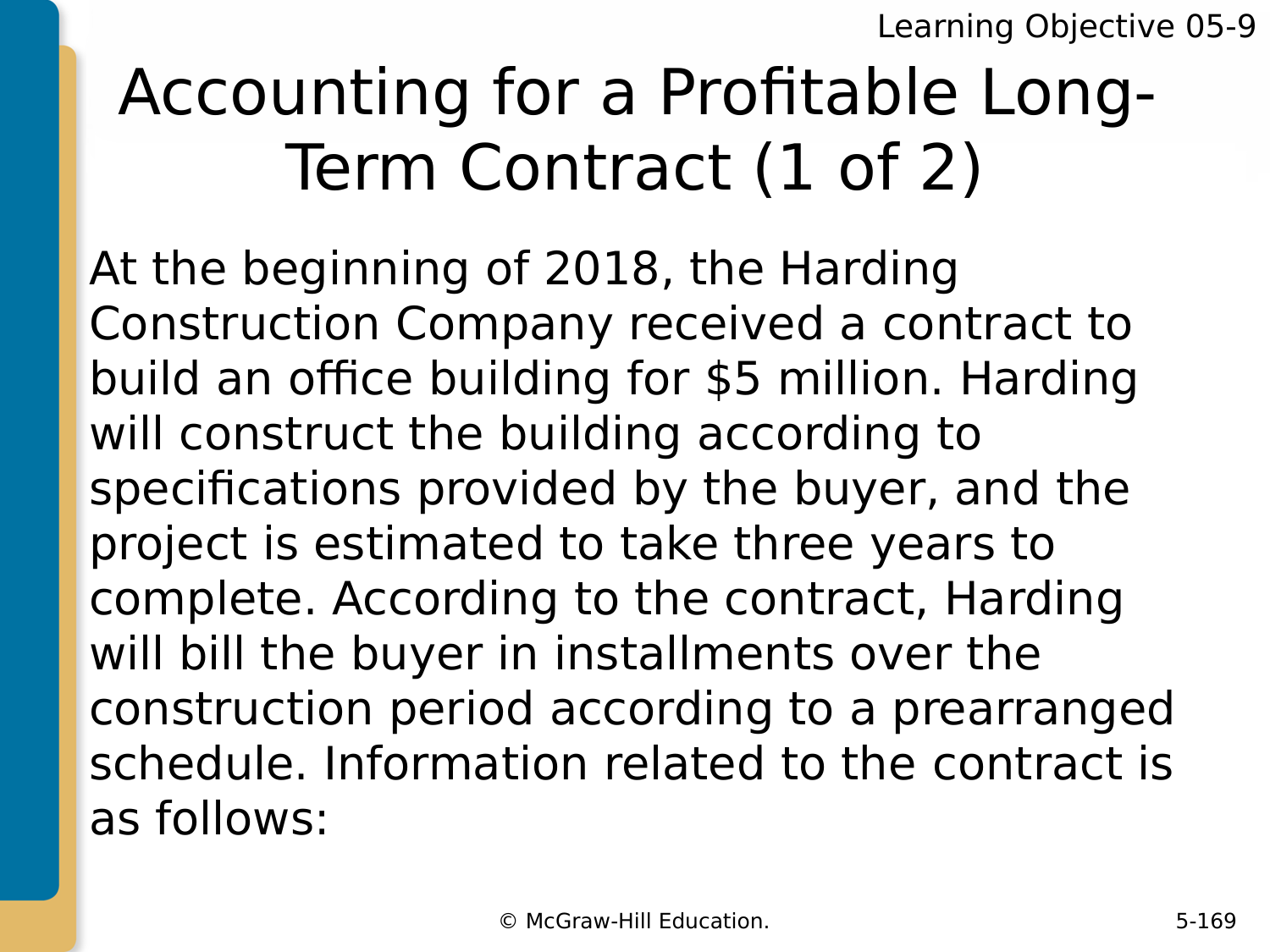

Learning Objective 05-9
# Accounting for a Profitable Long-Term Contract (1 of 2)
At the beginning of 2018, the Harding Construction Company received a contract to build an office building for $5 million. Harding will construct the building according to specifications provided by the buyer, and the project is estimated to take three years to complete. According to the contract, Harding will bill the buyer in installments over the construction period according to a prearranged schedule. Information related to the contract is as follows: